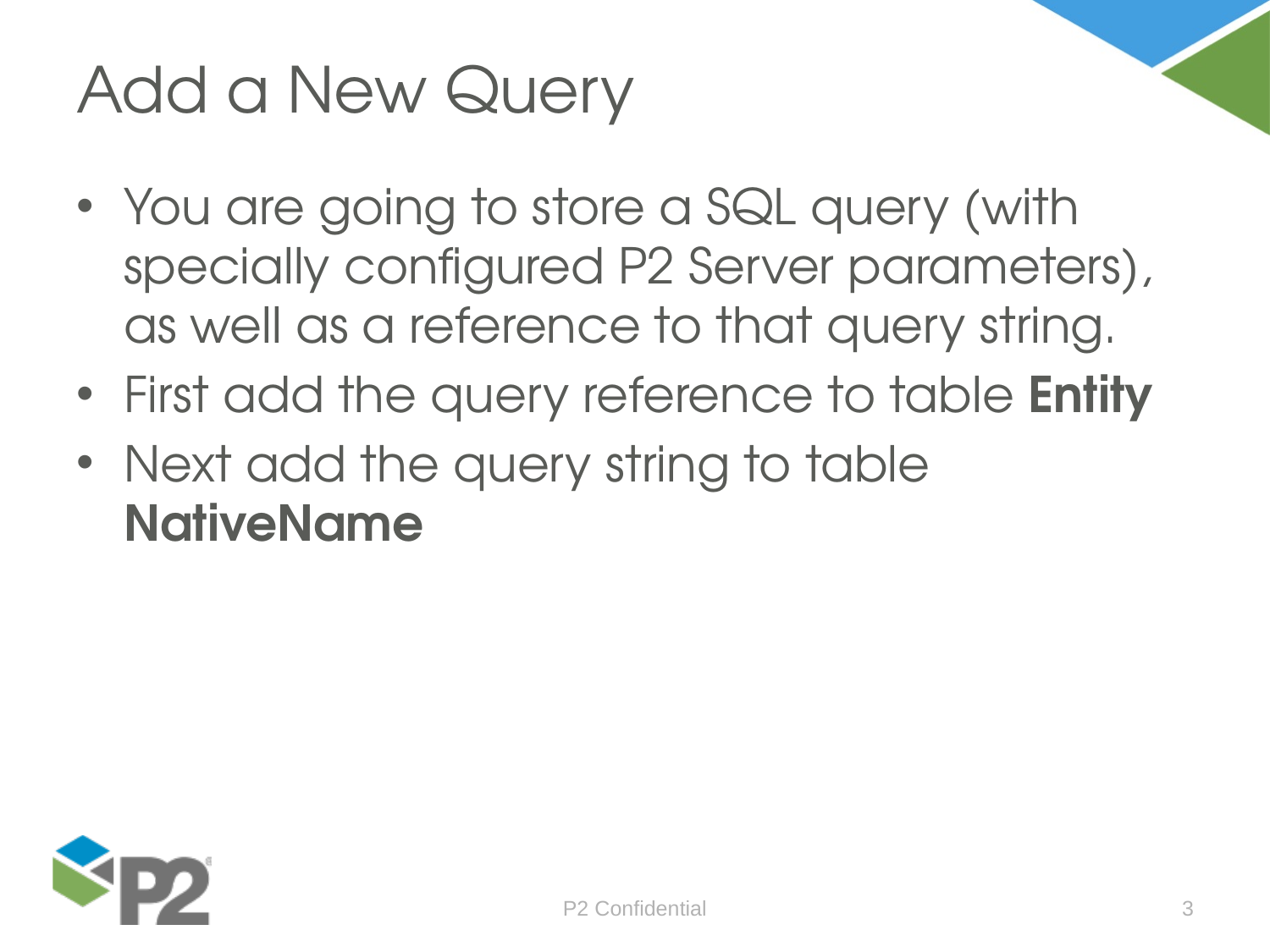

# Add a New Query
You are going to store a SQL query (with specially configured P2 Server parameters), as well as a reference to that query string.
First add the query reference to table Entity
Next add the query string to table NativeName
P2 Confidential
3